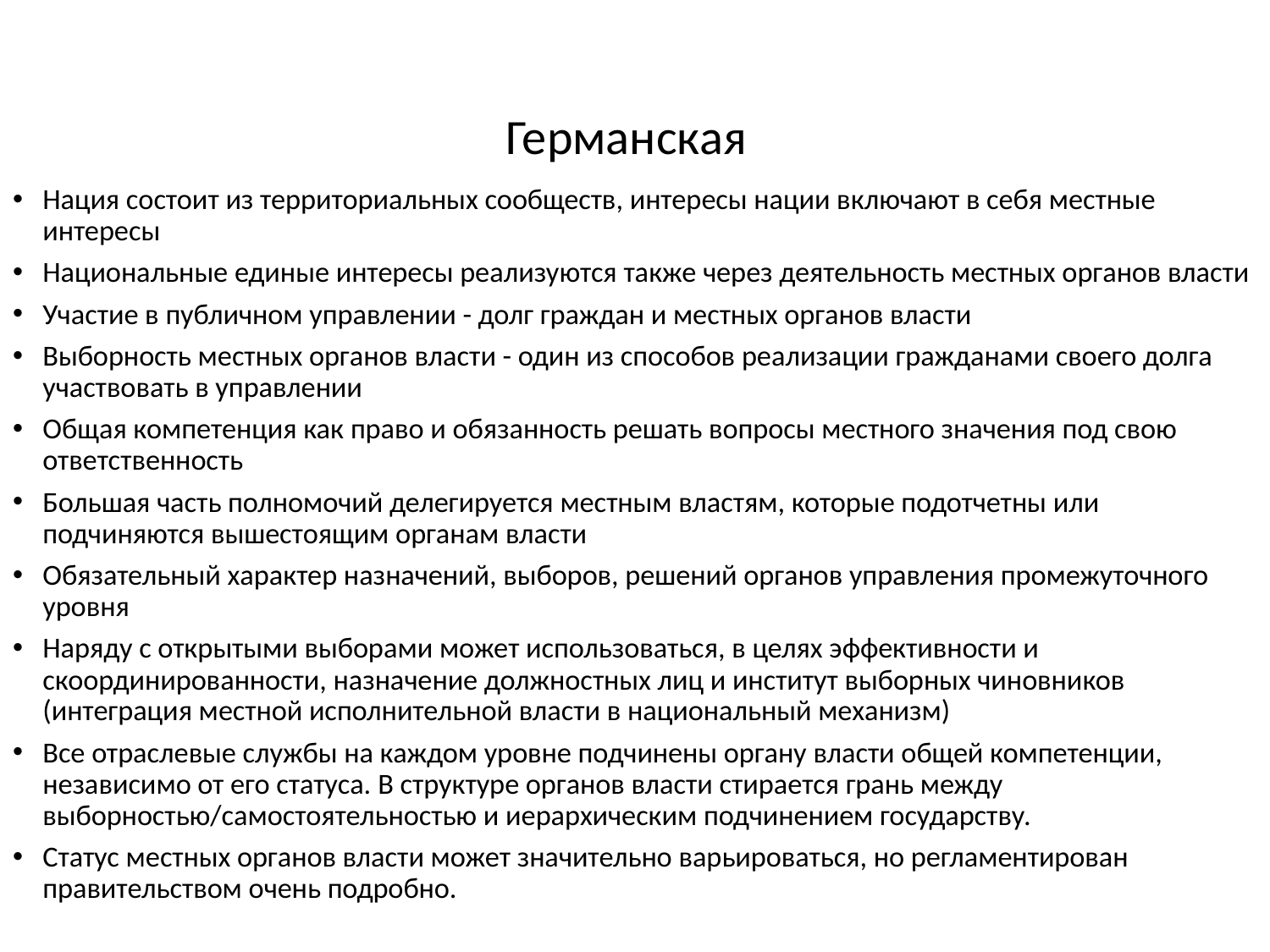

# Германская
Нация состоит из территориальных сообществ, интересы нации включают в себя местные интересы
Национальные единые интересы реализуются также через деятельность местных органов власти
Участие в публичном управлении - долг граждан и местных органов власти
Выборность местных органов власти - один из способов реализации гражданами своего долга участвовать в управлении
Общая компетенция как право и обязанность решать вопросы местного значения под свою ответственность
Большая часть полномочий делегируется местным властям, которые подотчетны или подчиняются вышестоящим органам власти
Обязательный характер назначений, выборов, решений органов управления промежуточного уровня
Наряду с открытыми выборами может использоваться, в целях эффективности и скоординированности, назначение должностных лиц и институт выборных чиновников (интеграция местной исполнительной власти в национальный механизм)
Все отраслевые службы на каждом уровне подчинены органу власти общей компетенции, независимо от его статуса. В структуре органов власти стирается грань между выборностью/самостоятельностью и иерархическим подчинением государству.
Статус местных органов власти может значительно варьироваться, но регламентирован правительством очень подробно.